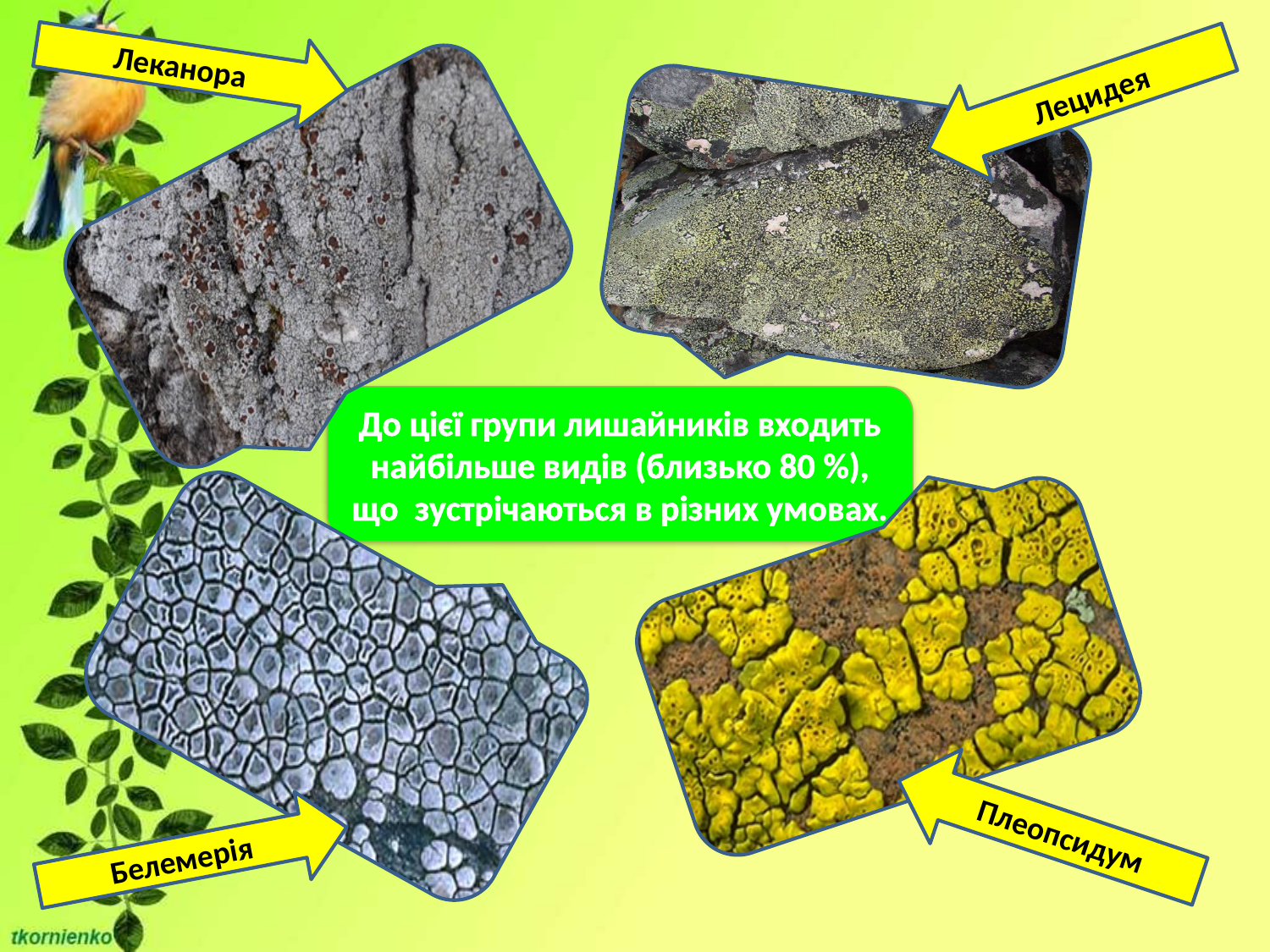

Леканора
Лецидея

До цієї групи лишайників входить найбільше видів (близько 80 %), що  зустрічаються в різних умовах.

Плеопсидум
Белемерія